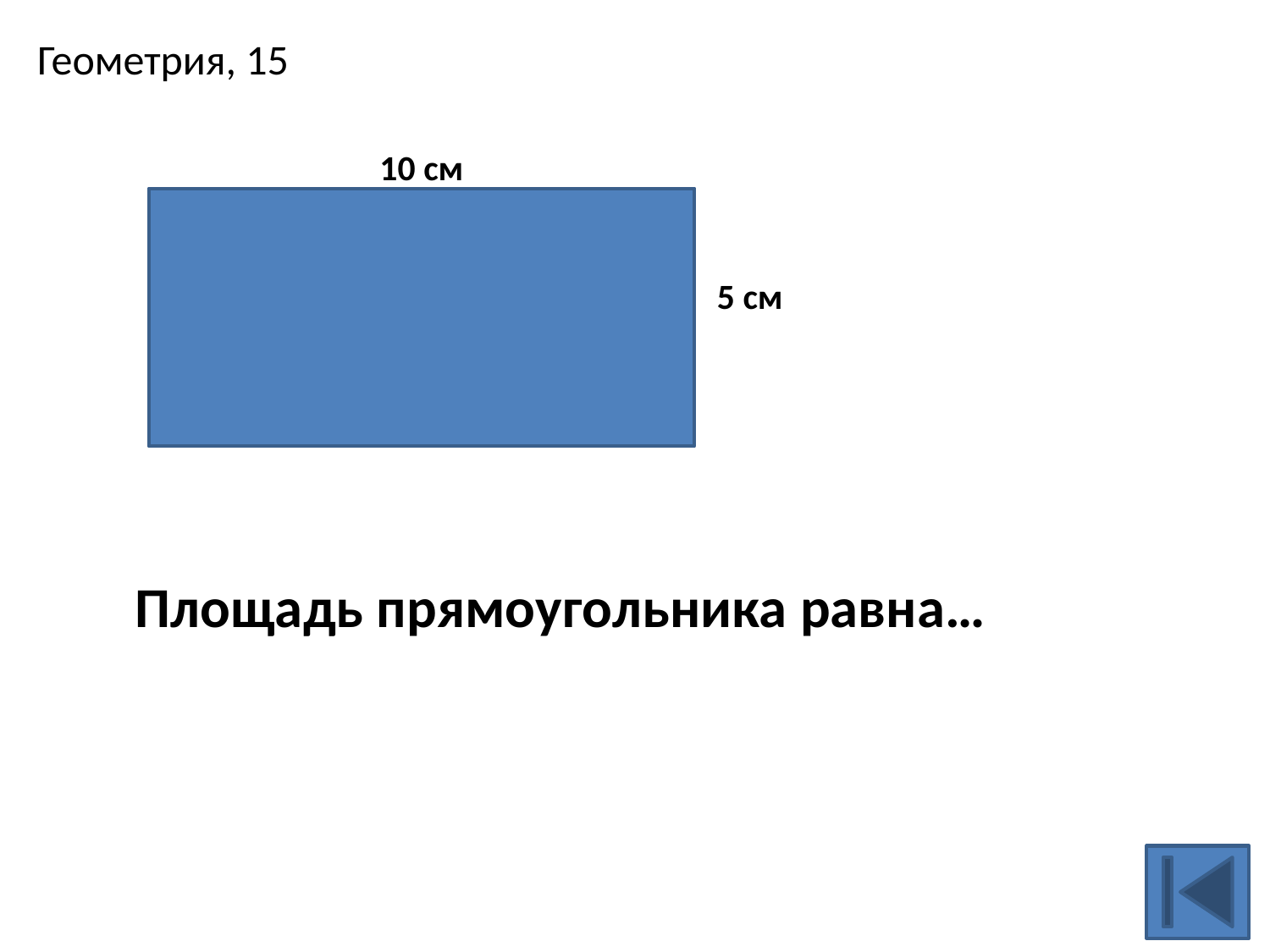

Геометрия, 15
10 см

5 см
Площадь прямоугольника равна…